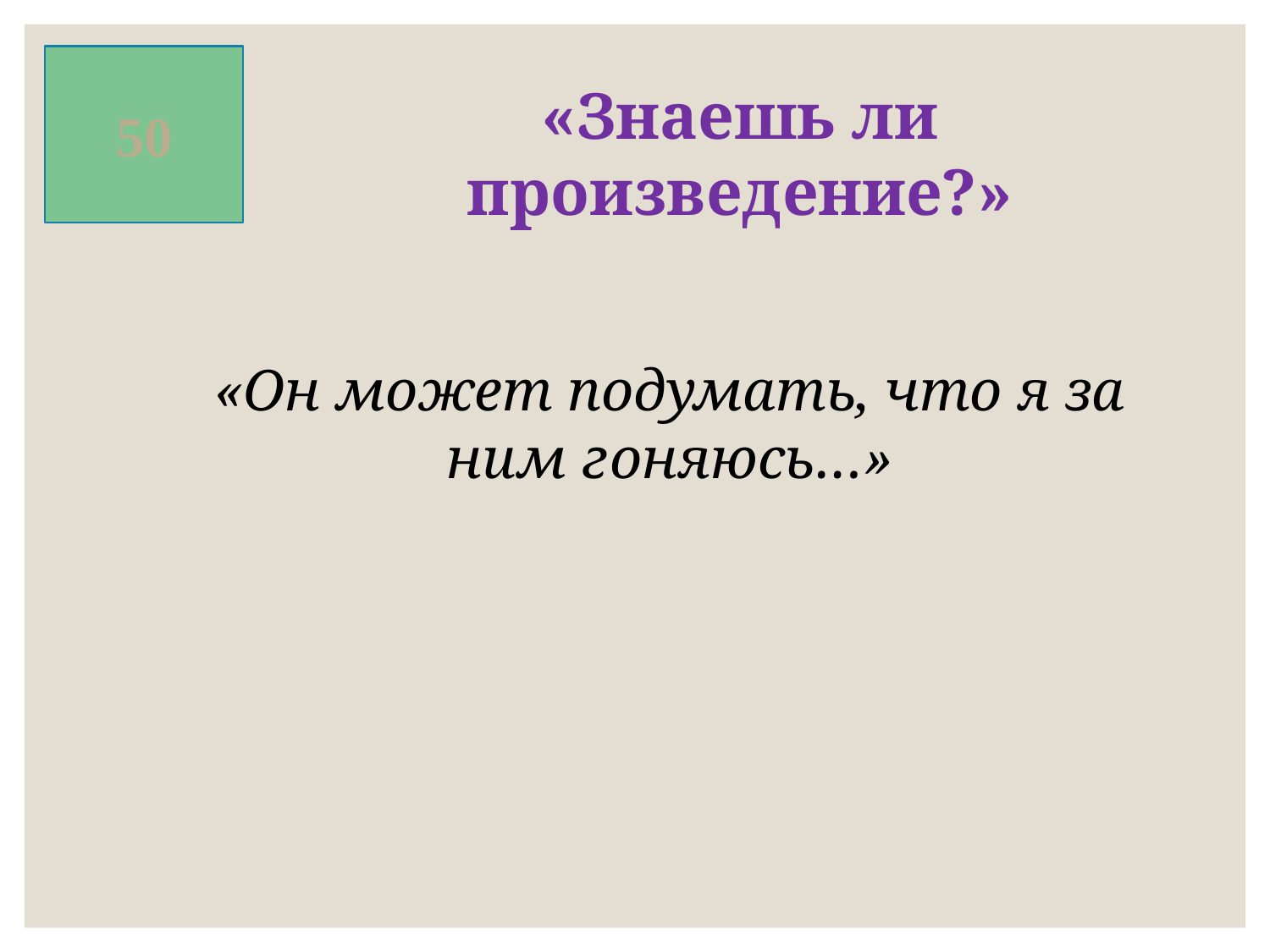

50
«Знаешь ли произведение?»
«Он может подумать, что я за ним гоняюсь…»